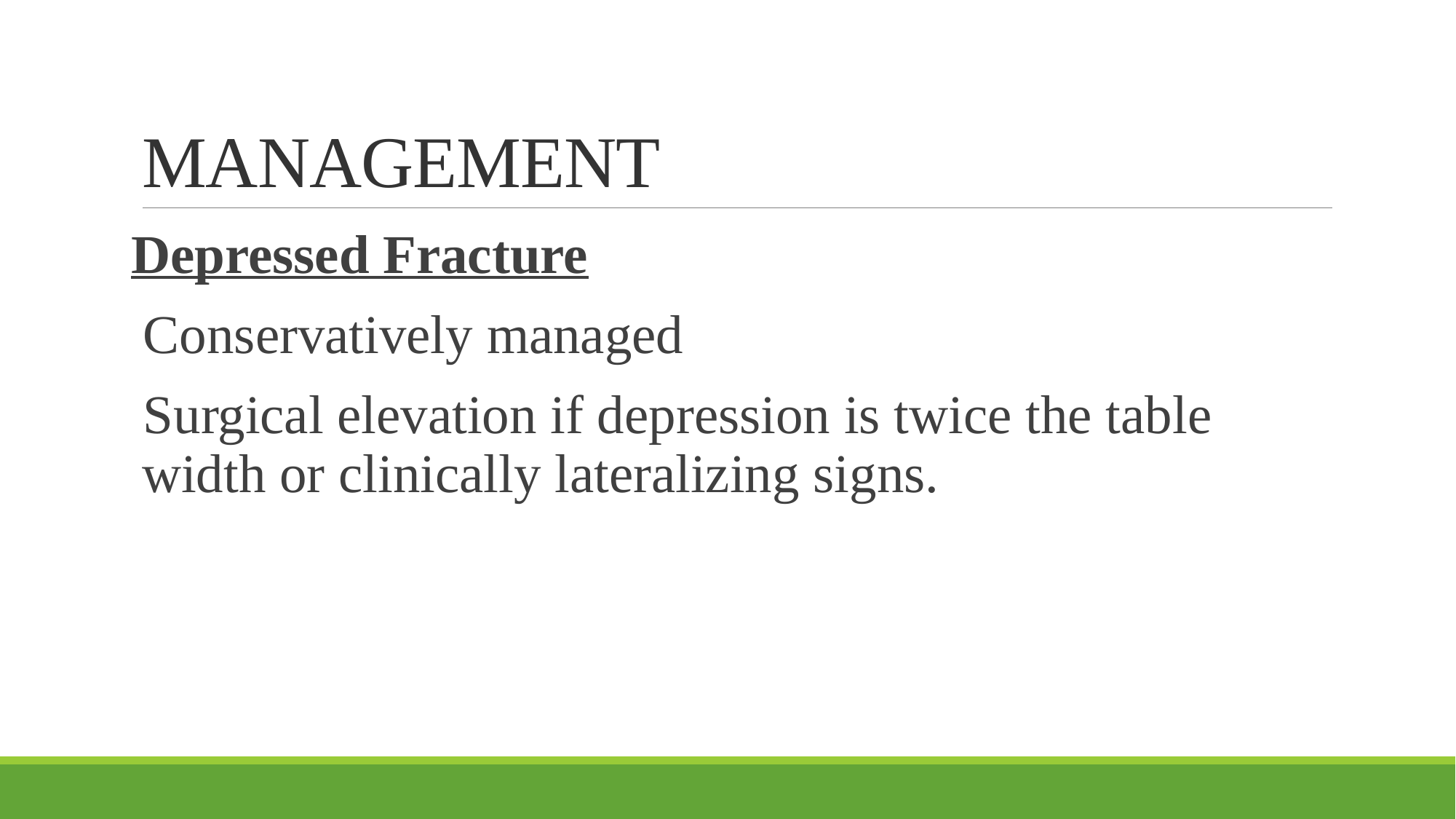

# MANAGEMENT
Depressed Fracture
Conservatively managed
Surgical elevation if depression is twice the table width or clinically lateralizing signs.